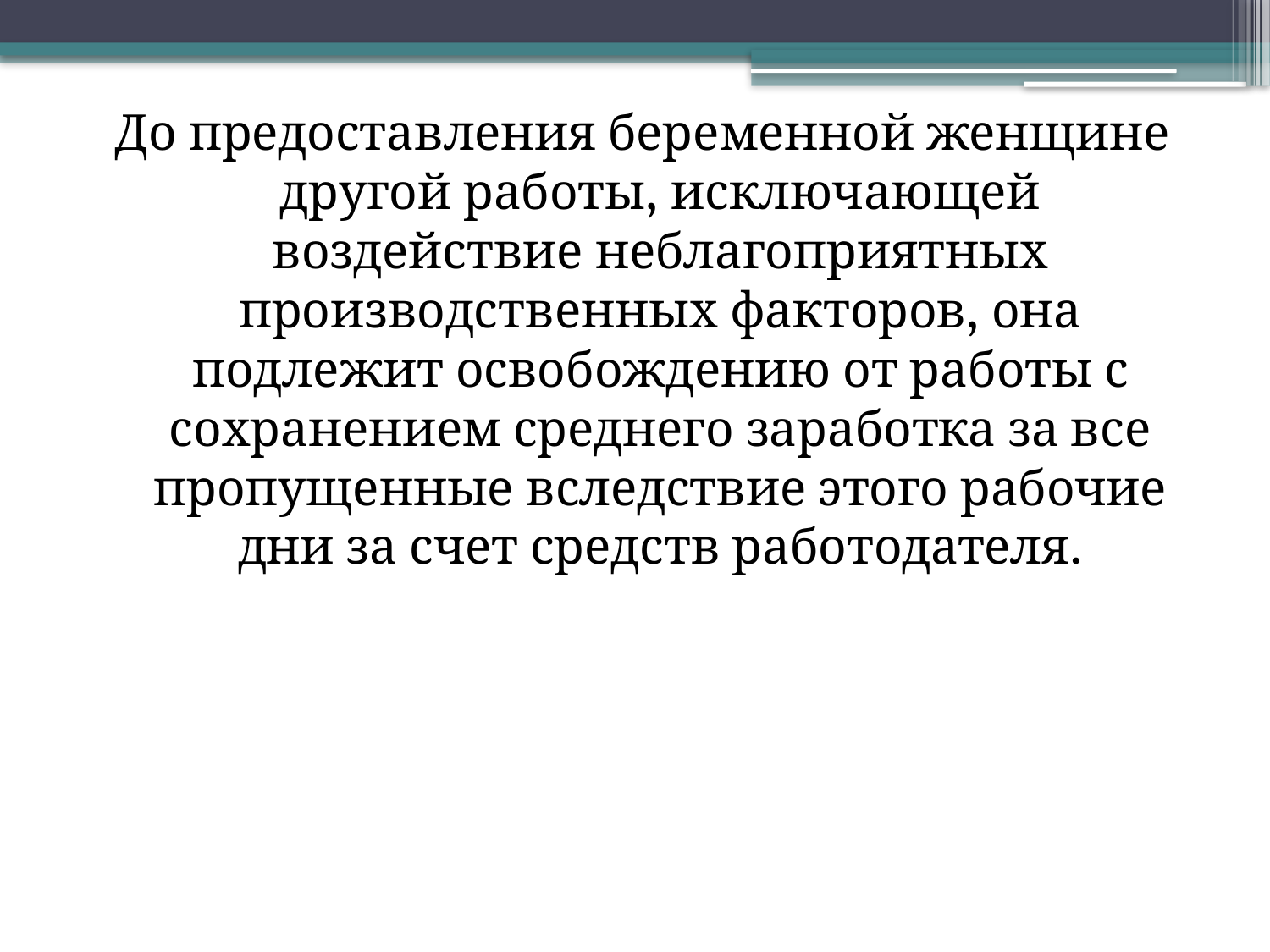

До предоставления беременной женщине другой работы, исключающей воздействие неблагоприятных производственных факторов, она подлежит освобождению от работы с сохранением среднего заработка за все пропущенные вследствие этого рабочие дни за счет средств работодателя.